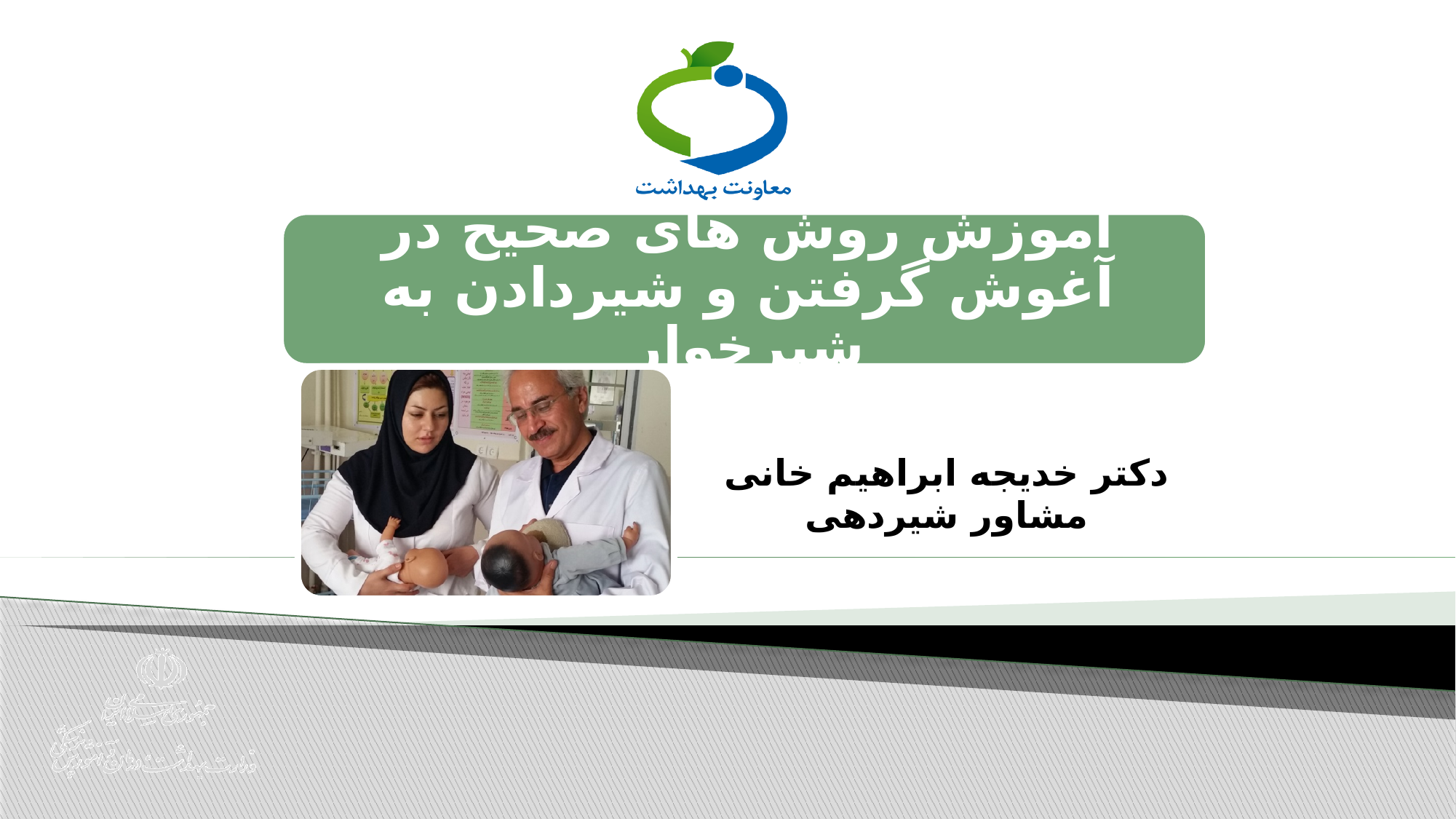

آموزش روش های صحیح در آغوش گرفتن و شیردادن به شیرخوار

دکتر خدیجه ابراهیم خانی
مشاور شیردهی